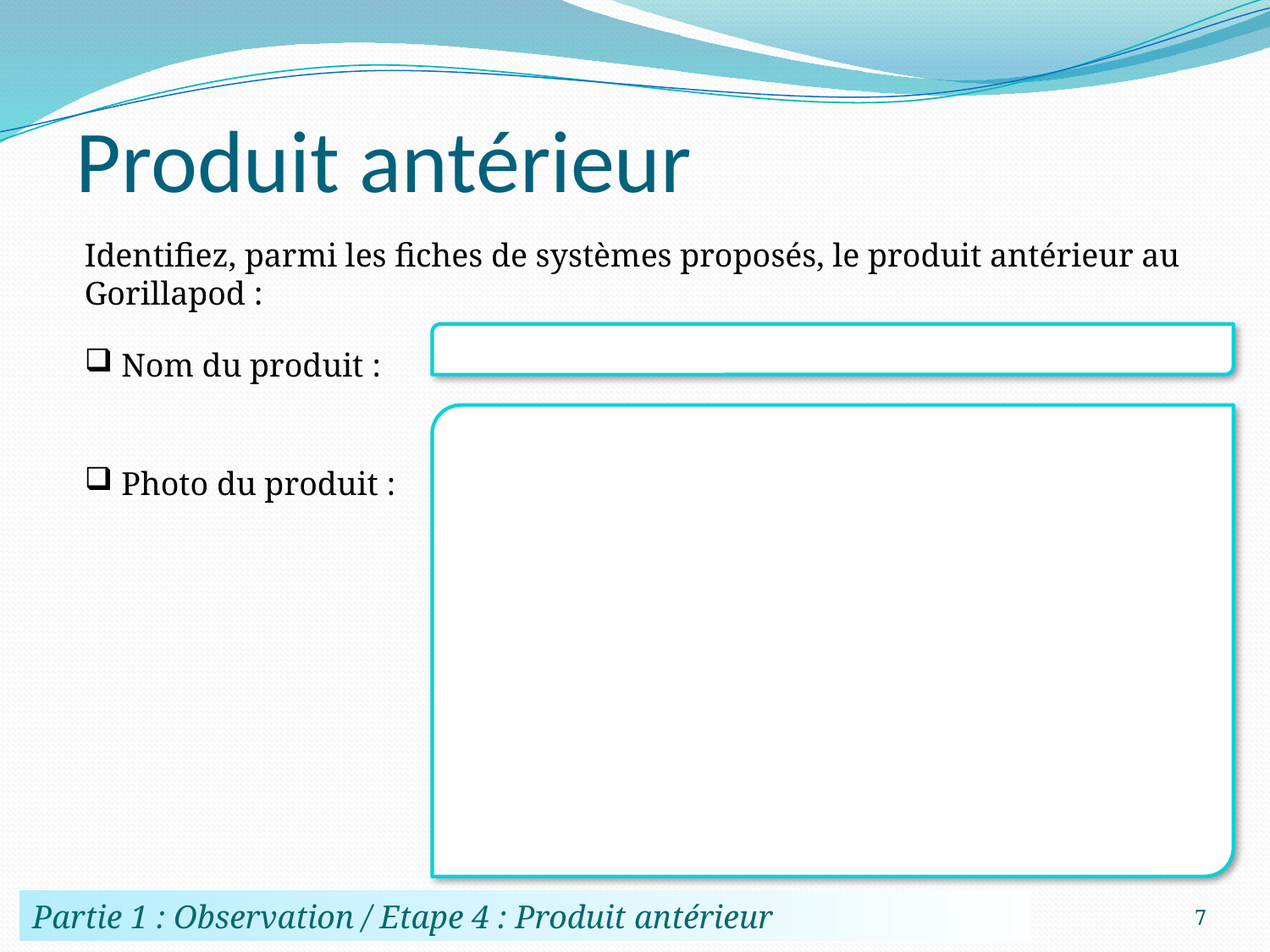

Produit antérieur
Identifiez, parmi les fiches de systèmes proposés, le produit antérieur au Gorillapod :

 Nom du produit :

 Photo du produit :

7
Partie 1 : Observation / Etape 4 : Produit antérieur